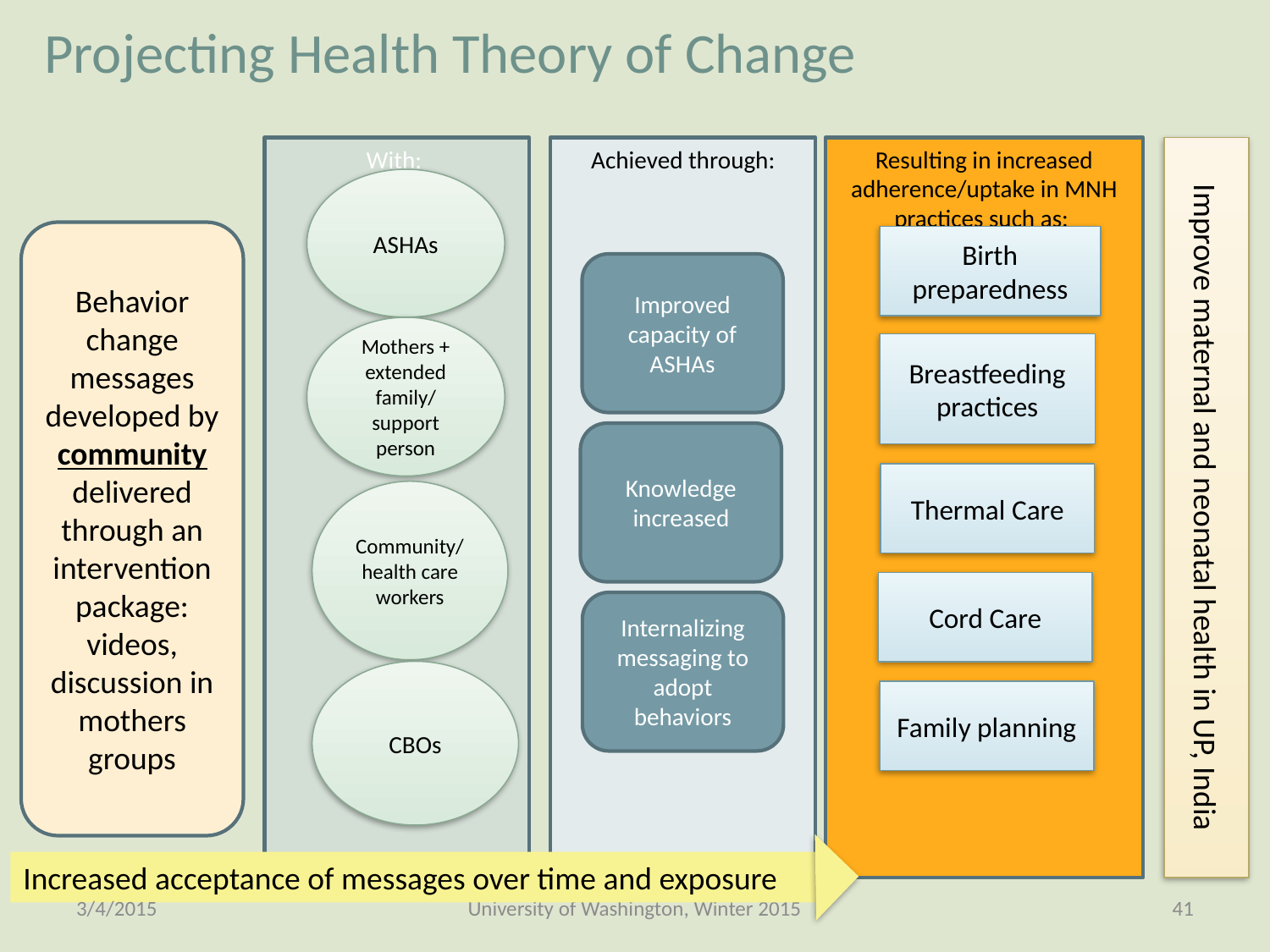

Projecting Health Theory of Change
With:
ASHAs
Mothers + extended family/ support person
Community/health care workers
CBOs
Achieved through:
Resulting in increased adherence/uptake in MNH practices such as:
Birth preparedness
Breastfeeding practices
Thermal Care
Cord Care
Family planning
Improve maternal and neonatal health in UP, India
Behavior change messages developed by community delivered through an intervention package: videos, discussion in mothers groups
Improved capacity of ASHAs
Knowledge increased
Internalizing messaging to adopt behaviors

Increased acceptance of messages over time and exposure
3/4/2015
University of Washington, Winter 2015
41